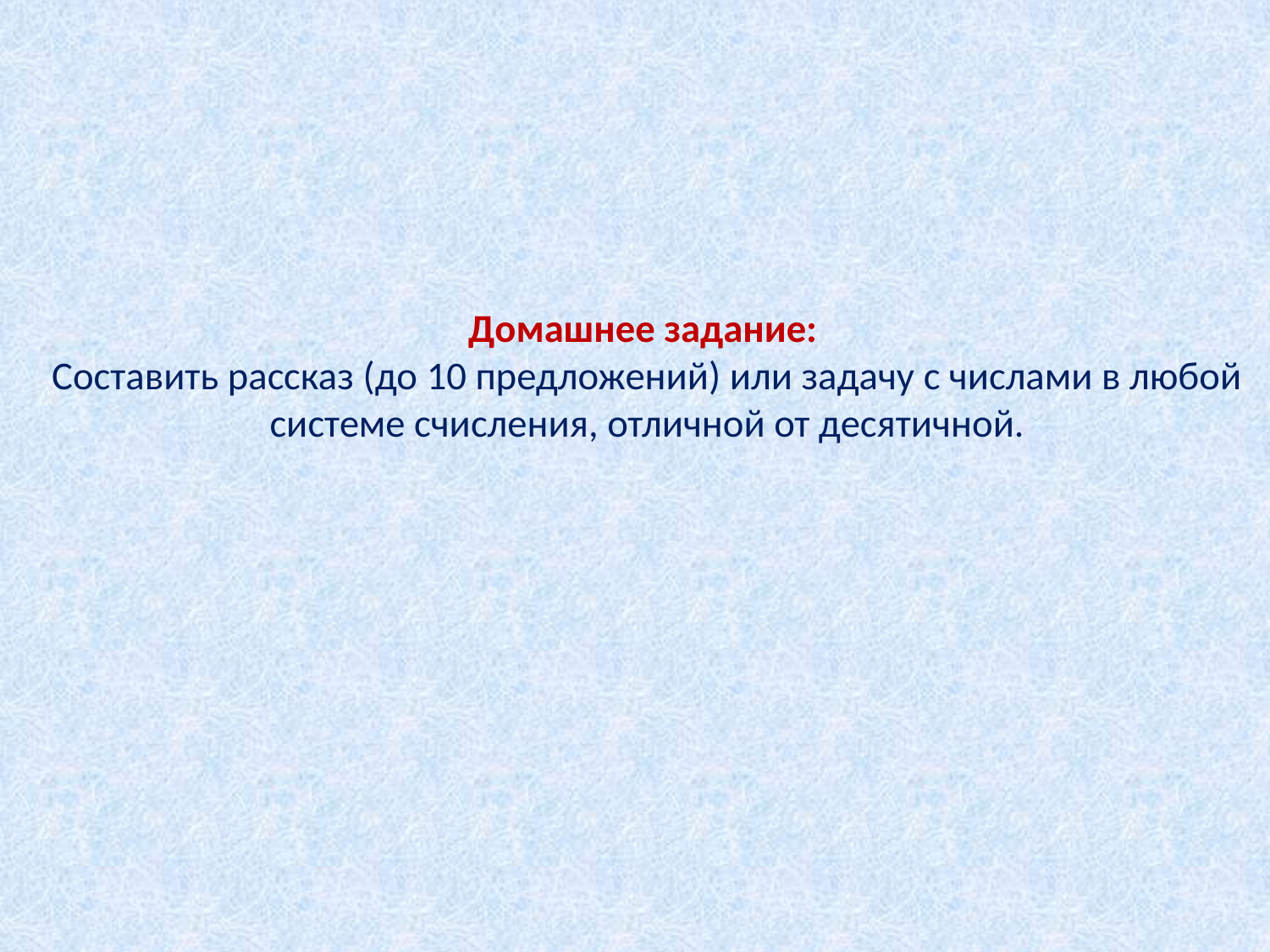

# Домашнее задание: Составить рассказ (до 10 предложений) или задачу с числами в любой системе счисления, отличной от десятичной.